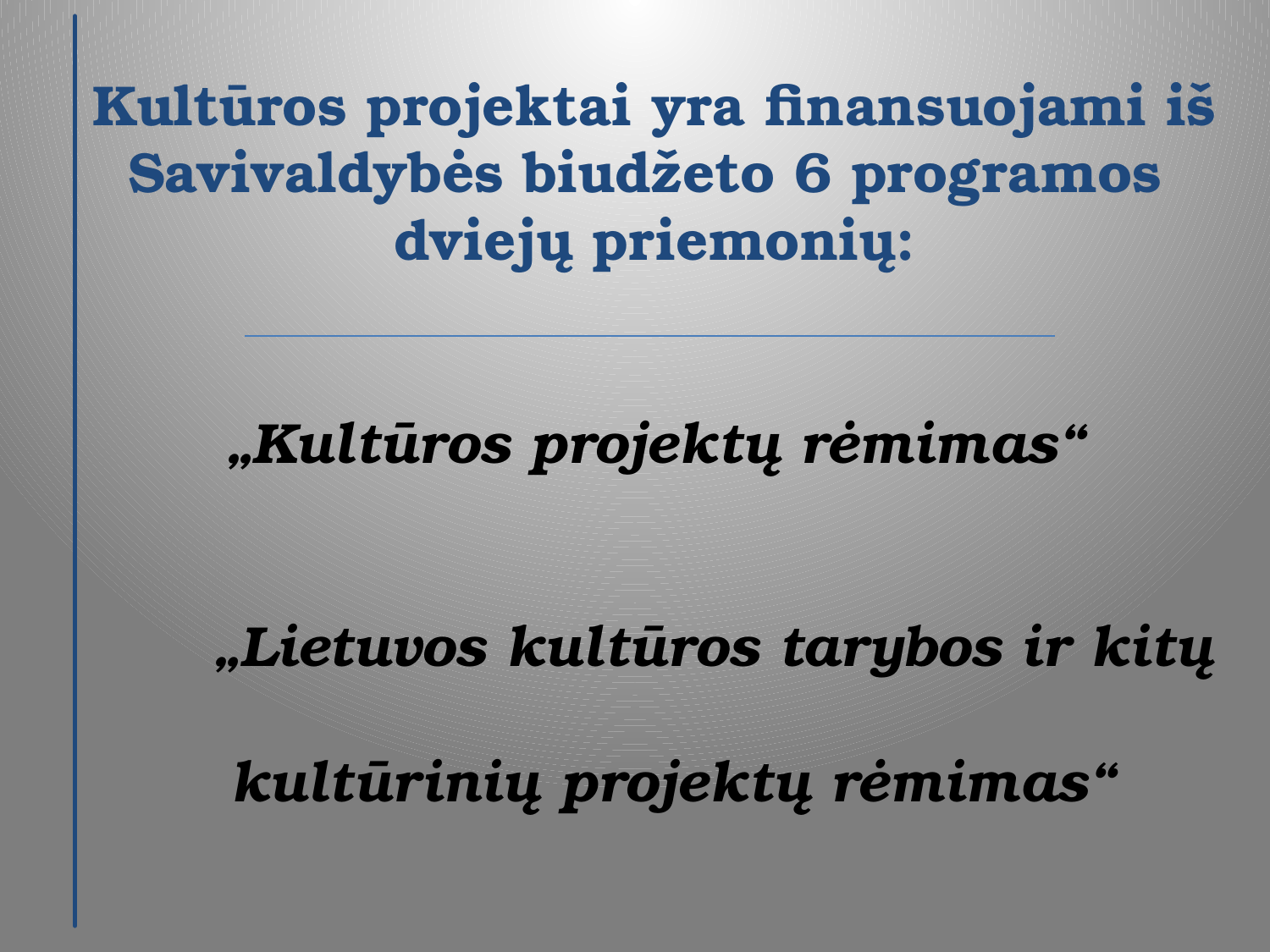

# Kultūros projektai yra finansuojami iš Savivaldybės biudžeto 6 programos dviejų priemonių: „Kultūros projektų rėmimas“ „Lietuvos kultūros tarybos ir kitų kultūrinių projektų rėmimas“